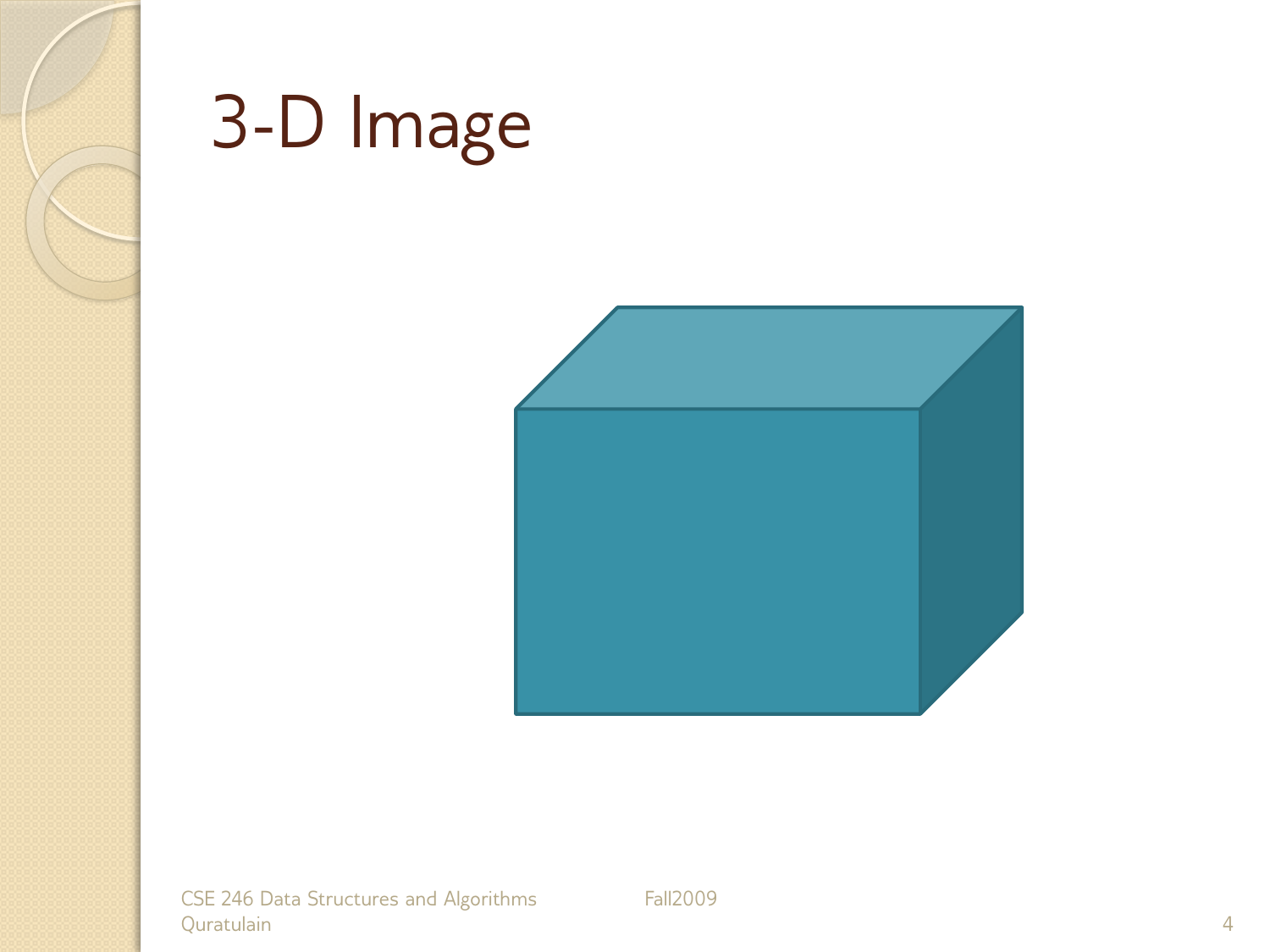

# 3-D Image

CSE 246 Data Structures and Algorithms                 Fall2009                                                               Quratulain
4